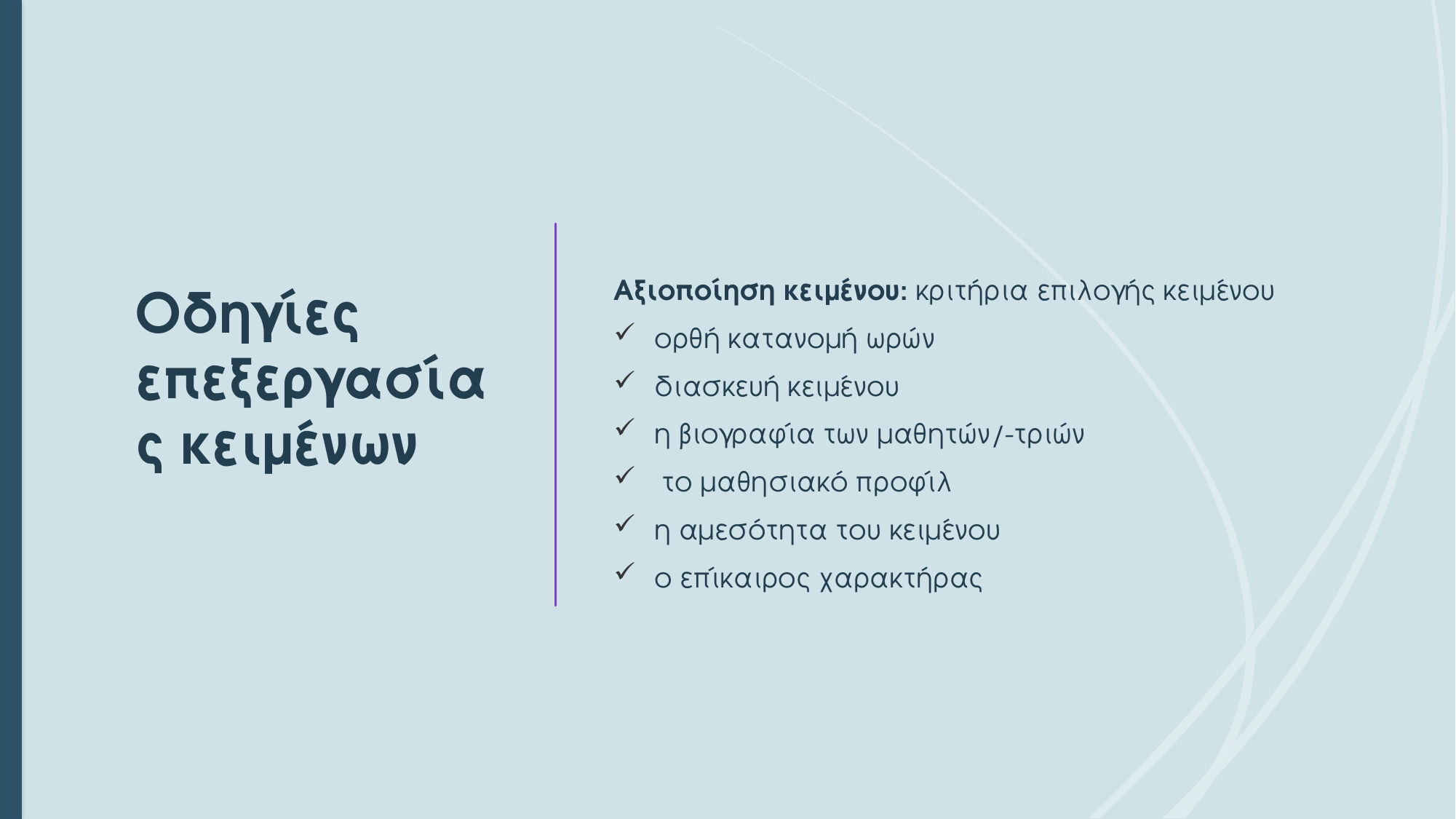

# Οδηγίες επεξεργασίας κειμένων

Αξιοποίηση κειμένου: κριτήρια επιλογής κειμένου
ορθή κατανομή ωρών
διασκευή κειμένου
η βιογραφία των μαθητών/-τριών
 το μαθησιακό προφίλ
η αμεσότητα του κειμένου
ο επίκαιρος χαρακτήρας